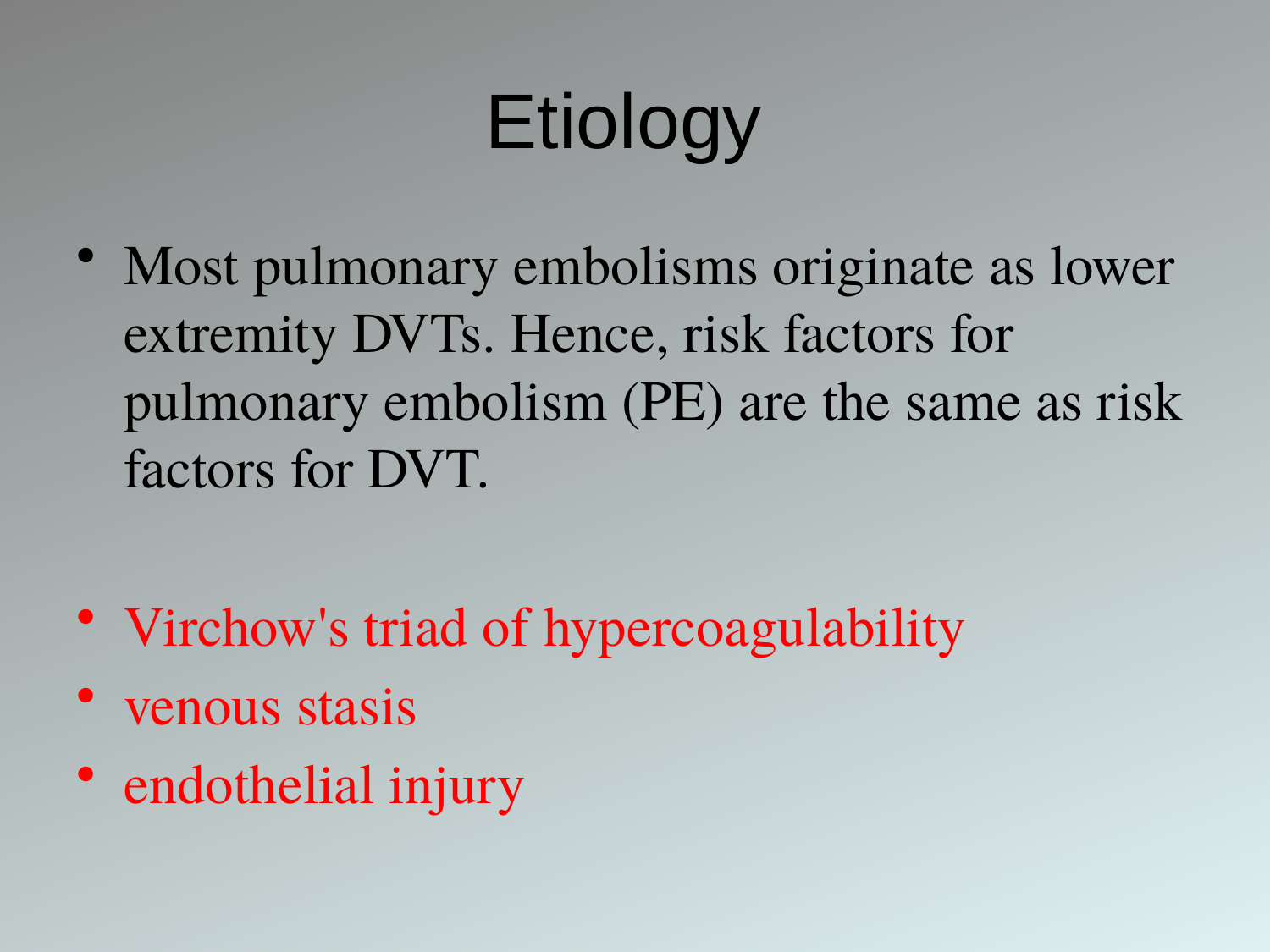

# Etiology
Most pulmonary embolisms originate as lower extremity DVTs. Hence, risk factors for pulmonary embolism (PE) are the same as risk factors for DVT.

Virchow's triad of hypercoagulability
venous stasis
endothelial injury